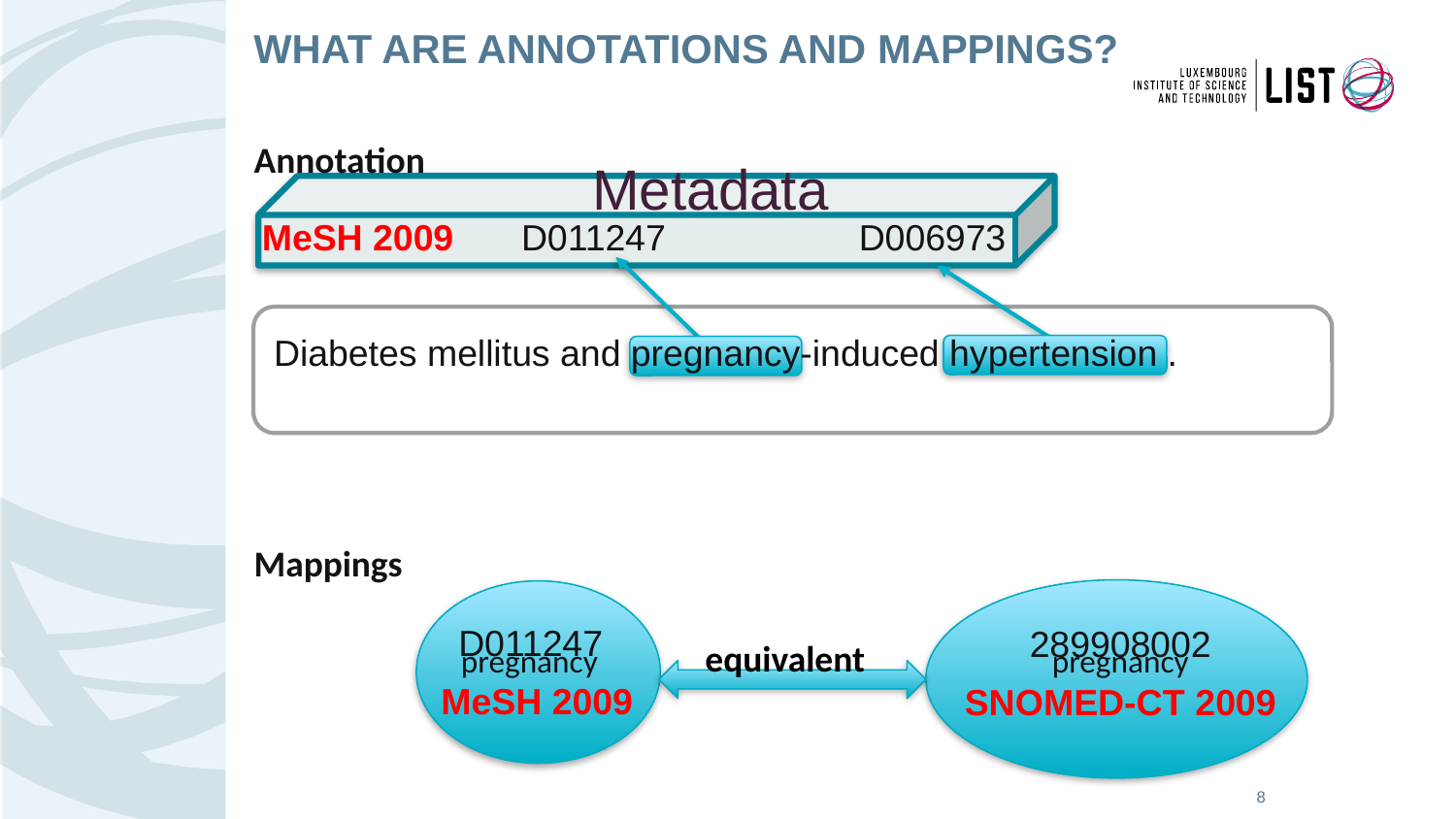

# What are Annotations and mappings?
Annotation
Metadata

MeSH 2009
D011247
D006973

Diabetes mellitus and pregnancy-induced hypertension .

Mappings
D011247
289908002

equivalent

MeSH 2009
SNOMED-CT 2009
pregnancy
pregnancy
8